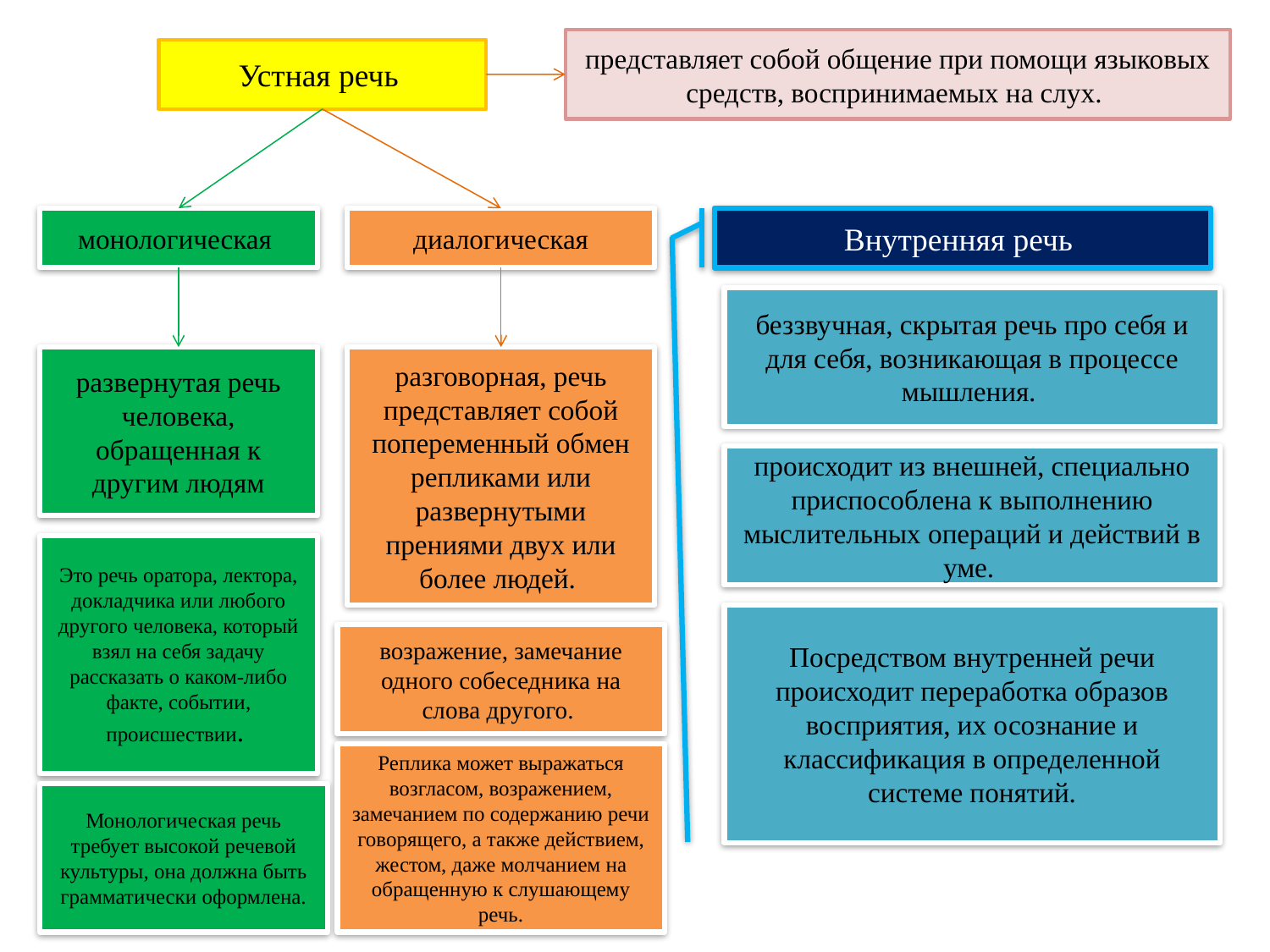

представляет собой общение при помощи языковых средств, воспринимаемых на слух.
Устная речь
монологическая
диалогическая
Внутренняя речь
беззвучная, скрытая речь про себя и для себя, возникающая в процессе мышления.
развернутая речь человека, обращенная к другим людям
разговорная, речь представляет собой попеременный обмен репликами или развернутыми прениями двух или более людей.
происходит из внешней, специально приспособлена к выполнению мыслительных операций и действий в уме.
Это речь оратора, лектора, докладчика или любого другого человека, который взял на себя задачу рассказать о каком-либо факте, событии, происшествии.
Посредством внутренней речи происходит переработка образов восприятия, их осознание и классификация в определенной системе понятий.
возражение, замечание одного собеседника на слова другого.
Реплика может выражаться возгласом, возражением, замечанием по содержанию речи говорящего, а также действием, жестом, даже молчанием на обращенную к слушающему речь.
Монологическая речь требует высокой речевой культуры, она должна быть грамматически оформлена.